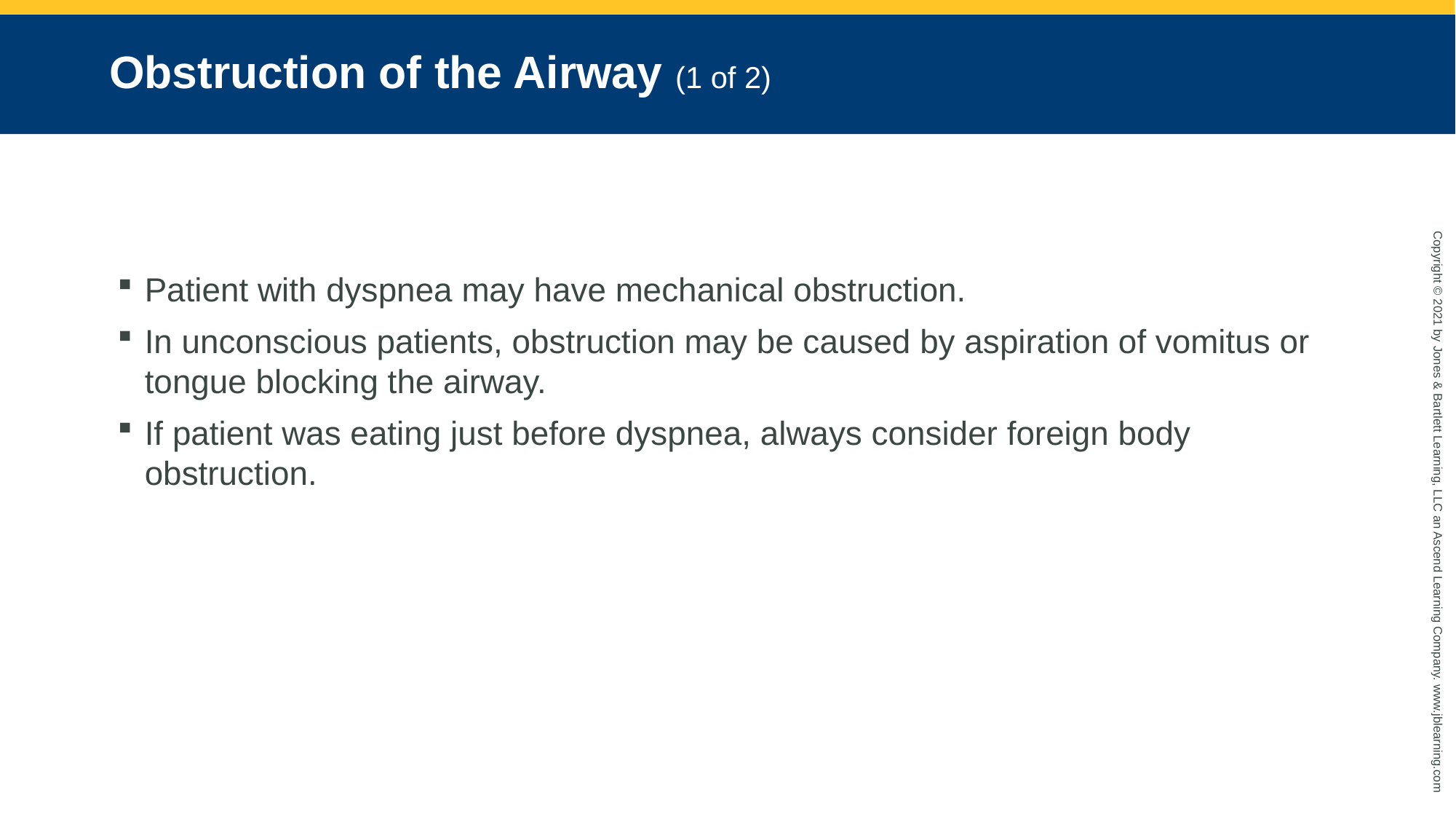

# Obstruction of the Airway (1 of 2)
Patient with dyspnea may have mechanical obstruction.
In unconscious patients, obstruction may be caused by aspiration of vomitus or tongue blocking the airway.
If patient was eating just before dyspnea, always consider foreign body obstruction.